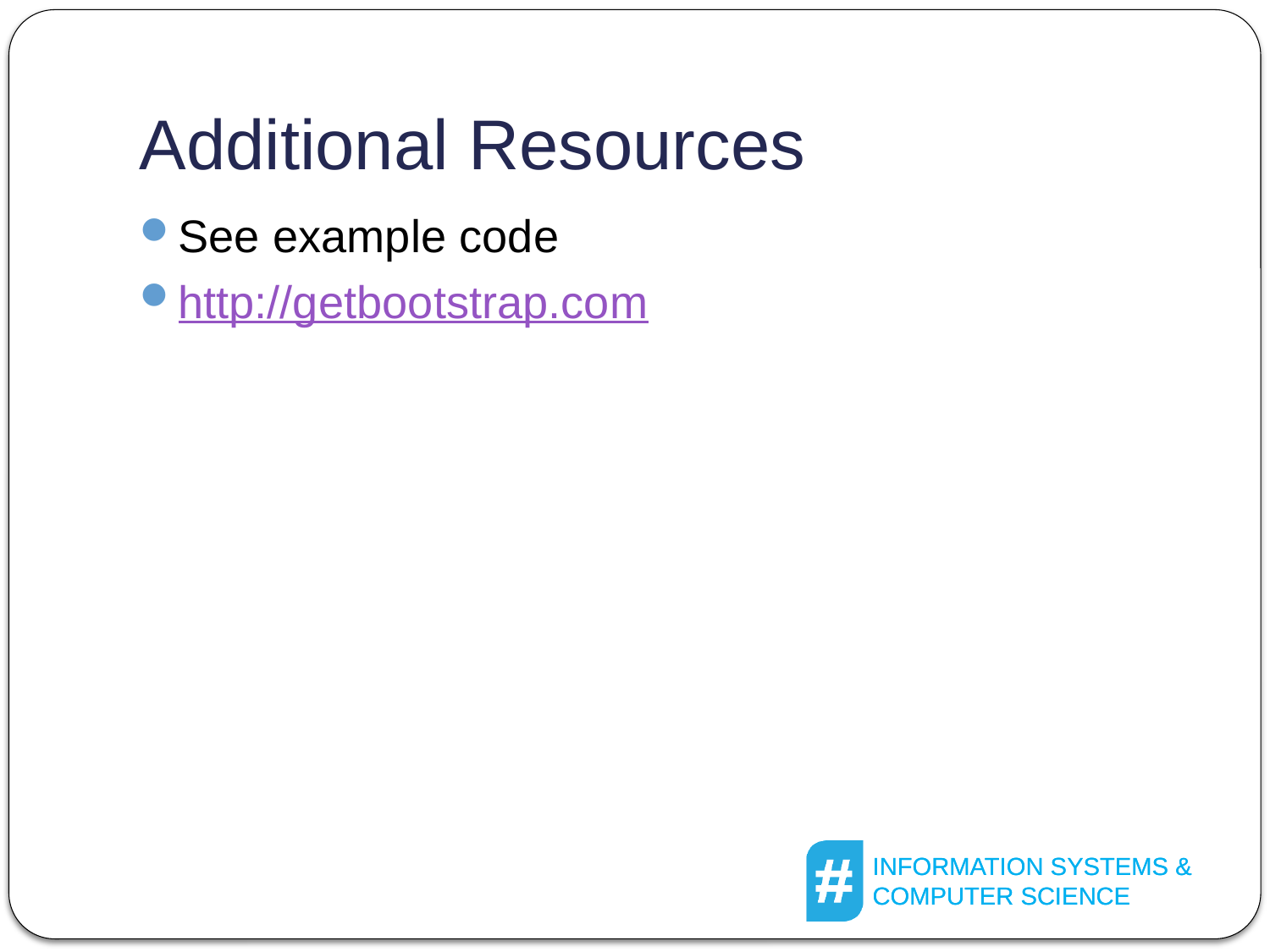

# Additional Resources
See example code
http://getbootstrap.com